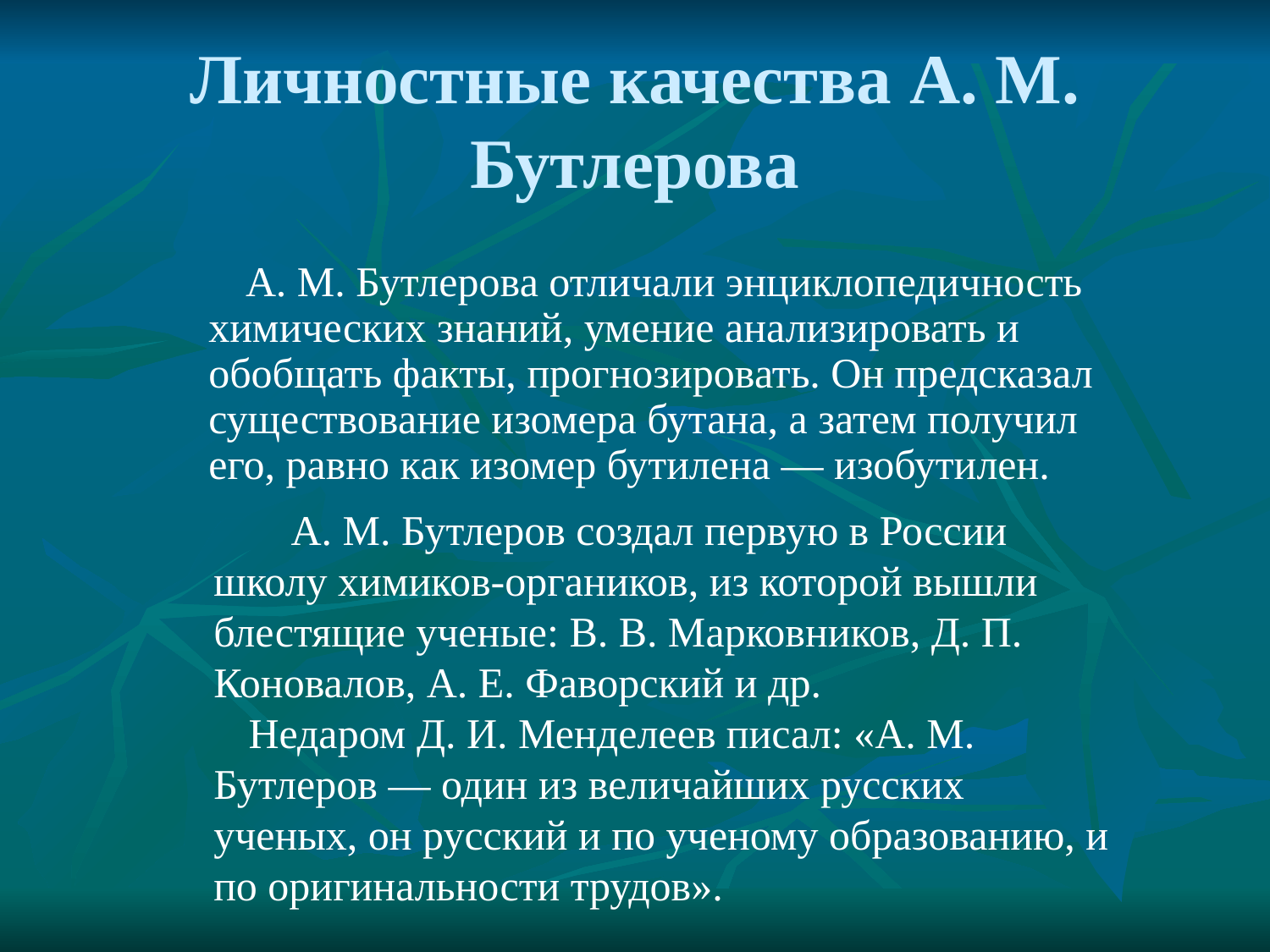

# Личностные качества А. М. Бутлерова
        А. М. Бутлерова отличали энциклопедичность химических знаний, умение анализировать и обобщать факты, прогнозировать. Он предсказал существование изомера бутана, а затем получил его, равно как изомер бутилена — изобутилен.
    А. М. Бутлеров создал первую в России школу химиков-органиков, из которой вышли блестящие ученые: В. В. Марковников, Д. П. Коновалов, А. Е. Фаворский и др.
Недаром Д. И. Менделеев писал: «А. М. Бутлеров — один из величайших русских ученых, он русский и по ученому образованию, и по оригинальности трудов».